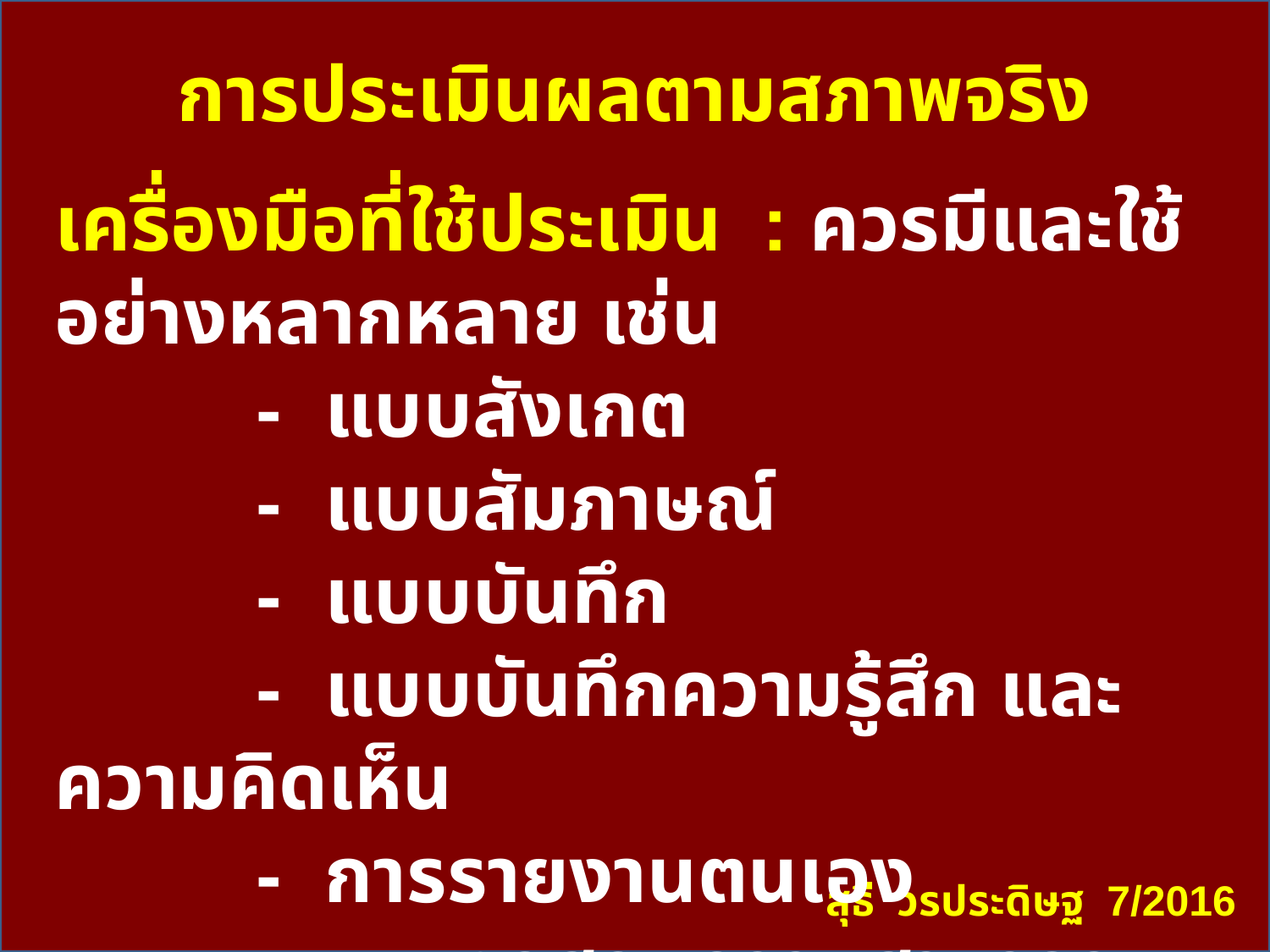

# การประเมินผลตามสภาพจริง
เครื่องมือที่ใช้ประเมิน  : ควรมีและใช้อย่างหลากหลาย เช่น
          -  แบบสังเกต
          -  แบบสัมภาษณ์
          -  แบบบันทึก
          -  แบบบันทึกความรู้สึก และความคิดเห็น
          -  การรายงานตนเอง
          - แบบทดสอบความสามารถที่แท้จริง
          ฯลฯ

สุธี  วรประดิษฐ  7/2016